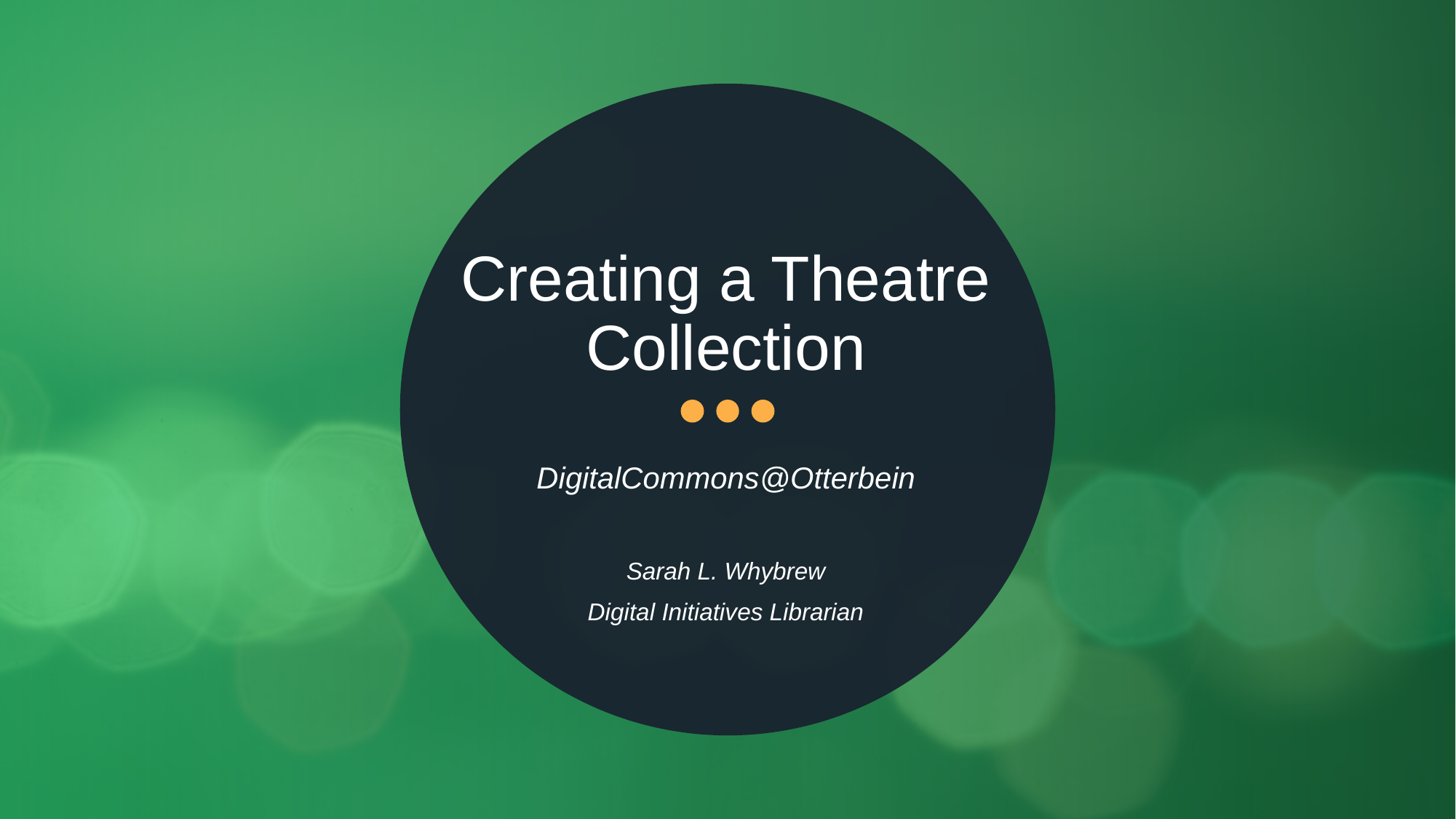

# Creating a Theatre Collection
DigitalCommons@Otterbein

Sarah L. Whybrew
Digital Initiatives Librarian